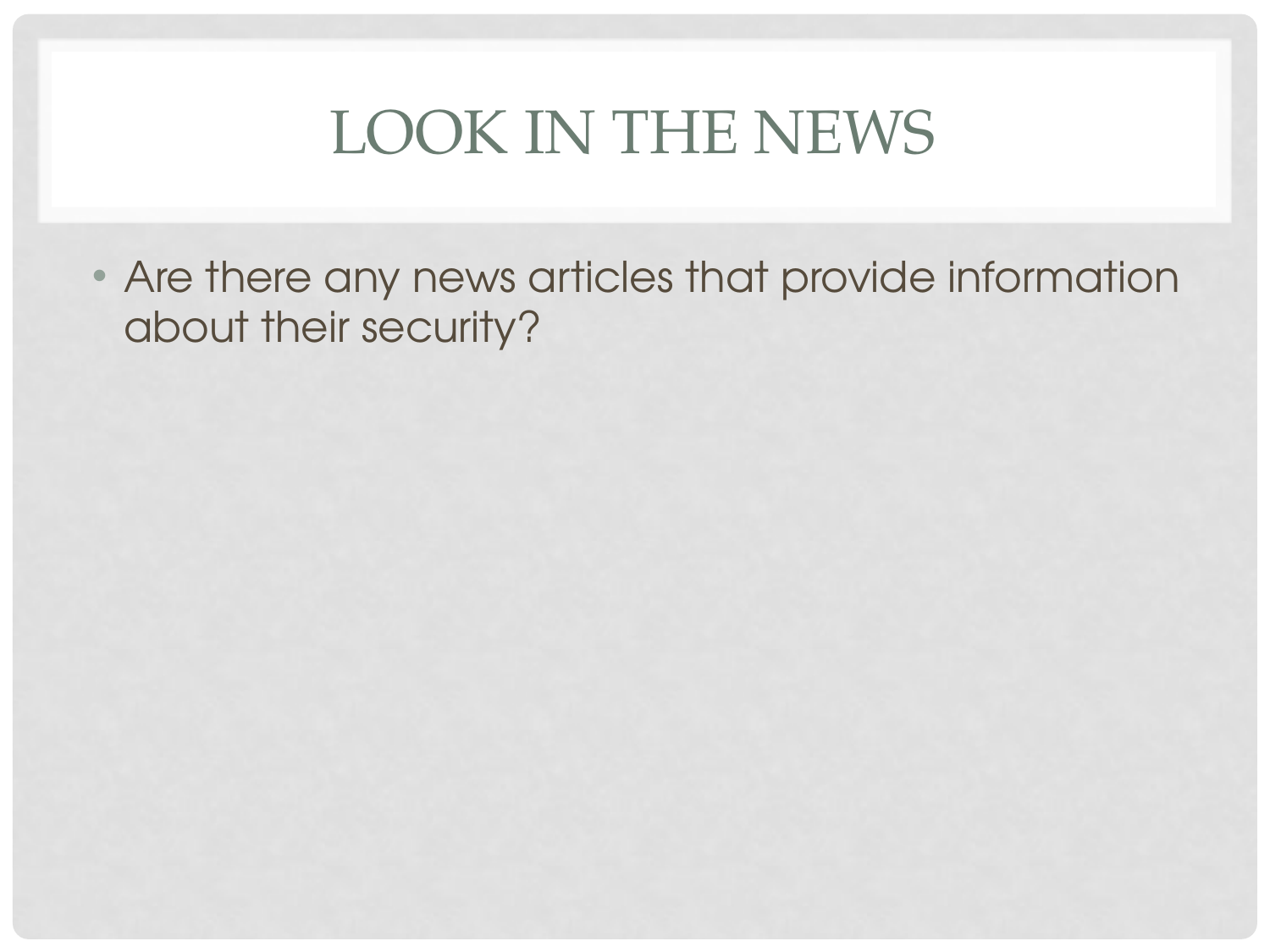

# Look in the news
Are there any news articles that provide information about their security?